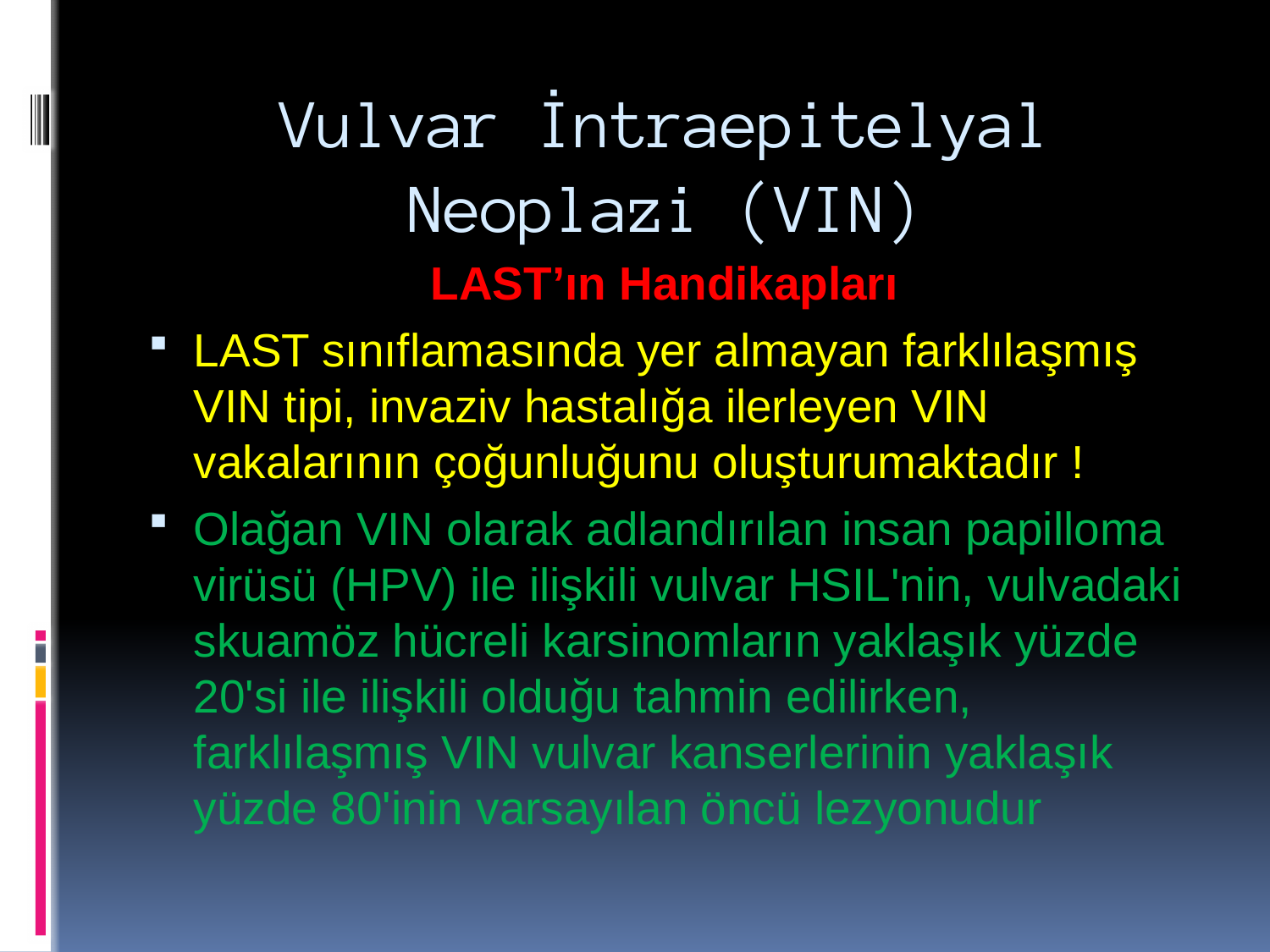

# Vulvar İntraepitelyal Neoplazi (VIN)
LAST’ın Handikapları
LAST sınıflamasında yer almayan farklılaşmış VIN tipi, invaziv hastalığa ilerleyen VIN vakalarının çoğunluğunu oluşturumaktadır !
Olağan VIN olarak adlandırılan insan papilloma virüsü (HPV) ile ilişkili vulvar HSIL'nin, vulvadaki skuamöz hücreli karsinomların yaklaşık yüzde 20'si ile ilişkili olduğu tahmin edilirken, farklılaşmış VIN vulvar kanserlerinin yaklaşık yüzde 80'inin varsayılan öncü lezyonudur